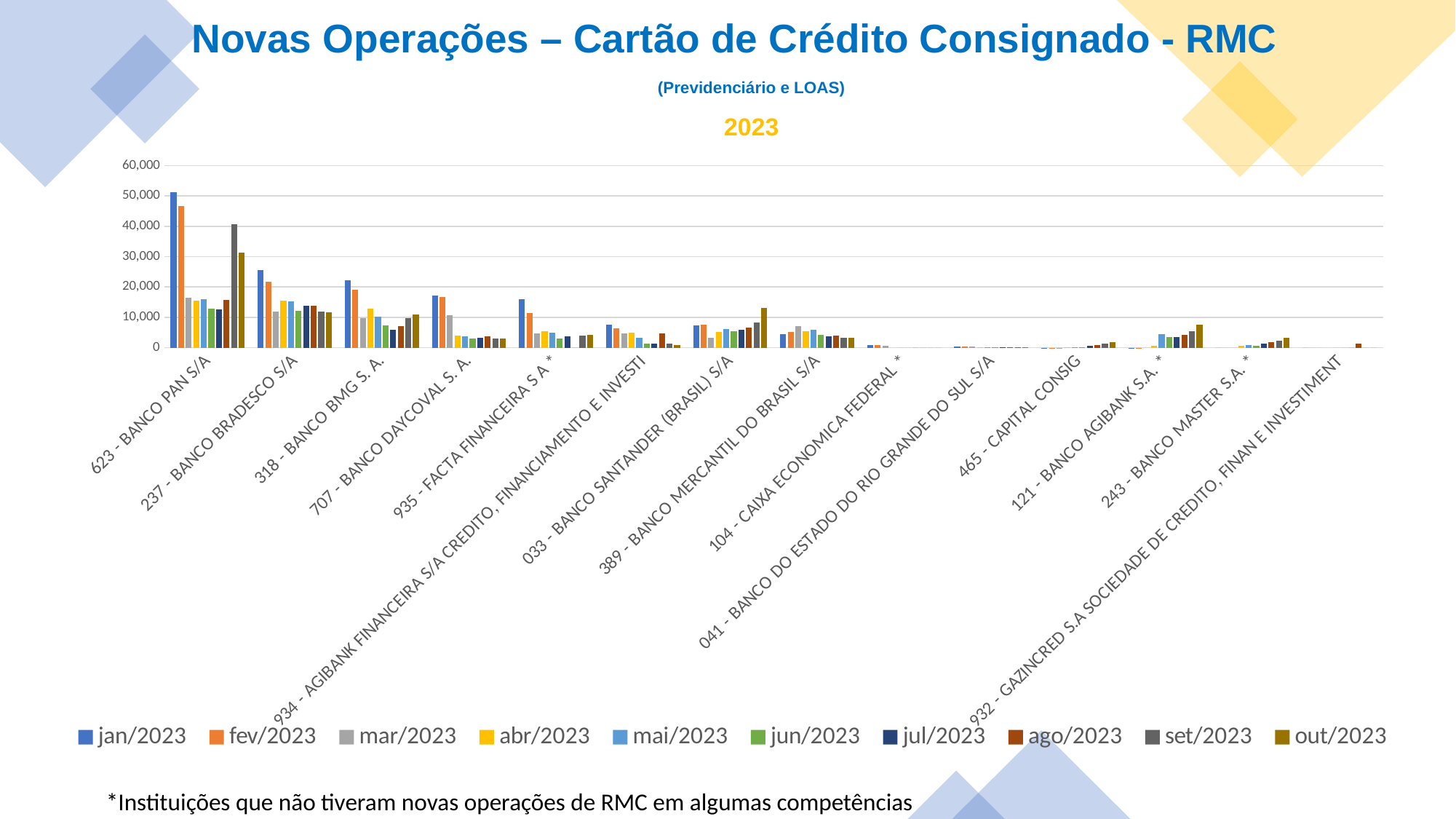

Novas Operações – Cartão de Crédito Consignado - RMC

(Previdenciário e LOAS)
2023

### Chart

| Category | jan/2023 | fev/2023 | mar/2023 | abr/2023 | mai/2023 | jun/2023 | jul/2023 | ago/2023 | set/2023 | out/2023 |
|---|---|---|---|---|---|---|---|---|---|---|
| 623 - BANCO PAN S/A | 51227.0 | 46706.0 | 16352.0 | 15525.0 | 15993.0 | 12816.0 | 12669.0 | 15677.0 | 40806.0 | 31245.0 |
| 237 - BANCO BRADESCO S/A | 25616.0 | 21804.0 | 11854.0 | 15589.0 | 15213.0 | 12117.0 | 13892.0 | 13805.0 | 11958.0 | 11631.0 |
| 318 - BANCO BMG S. A. | 22163.0 | 19132.0 | 9723.0 | 12914.0 | 10263.0 | 7300.0 | 5853.0 | 7043.0 | 9842.0 | 10959.0 |
| 707 - BANCO DAYCOVAL S. A. | 17270.0 | 16641.0 | 10598.0 | 4034.0 | 3764.0 | 3035.0 | 3150.0 | 3803.0 | 3031.0 | 2932.0 |
| 935 - FACTA FINANCEIRA S A * | 16046.0 | 11330.0 | 4791.0 | 5536.0 | 4907.0 | 2987.0 | 3841.0 | 0.0 | 3896.0 | 4201.0 |
| 934 - AGIBANK FINANCEIRA S/A CREDITO, FINANCIAMENTO E INVESTI | 7596.0 | 6306.0 | 4811.0 | 4917.0 | 3198.0 | 1416.0 | 1274.0 | 4616.0 | 1388.0 | 804.0 |
| 033 - BANCO SANTANDER (BRASIL) S/A | 7357.0 | 7539.0 | 3222.0 | 5227.0 | 6099.0 | 5346.0 | 5785.0 | 6681.0 | 8336.0 | 13023.0 |
| 389 - BANCO MERCANTIL DO BRASIL S/A | 4564.0 | 5071.0 | 7134.0 | 5527.0 | 5916.0 | 4318.0 | 3718.0 | 4095.0 | 3309.0 | 3349.0 |
| 104 - CAIXA ECONOMICA FEDERAL * | 892.0 | 888.0 | 523.0 | 0.0 | 0.0 | 0.0 | 0.0 | 0.0 | 0.0 | 0.0 |
| 041 - BANCO DO ESTADO DO RIO GRANDE DO SUL S/A | 446.0 | 398.0 | 402.0 | 187.0 | 201.0 | 143.0 | 175.0 | 232.0 | 211.0 | 225.0 |
| 465 - CAPITAL CONSIG | 27.0 | 11.0 | 2.0 | 210.0 | 227.0 | 217.0 | 626.0 | 944.0 | 1383.0 | 1839.0 |
| 121 - BANCO AGIBANK S.A. * | 21.0 | 1.0 | 0.0 | 562.0 | 4531.0 | 3452.0 | 3419.0 | 4199.0 | 5332.0 | 7702.0 |
| 243 - BANCO MASTER S.A. * | 0.0 | 0.0 | 0.0 | 678.0 | 882.0 | 738.0 | 1350.0 | 1929.0 | 2347.0 | 3379.0 |
| 932 - GAZINCRED S.A SOCIEDADE DE CREDITO, FINAN E INVESTIMENT | 0.0 | 0.0 | 0.0 | 0.0 | 0.0 | 0.0 | 0.0 | 1267.0 | 0.0 | 0.0 |

*Instituições que não tiveram novas operações de RMC em algumas competências